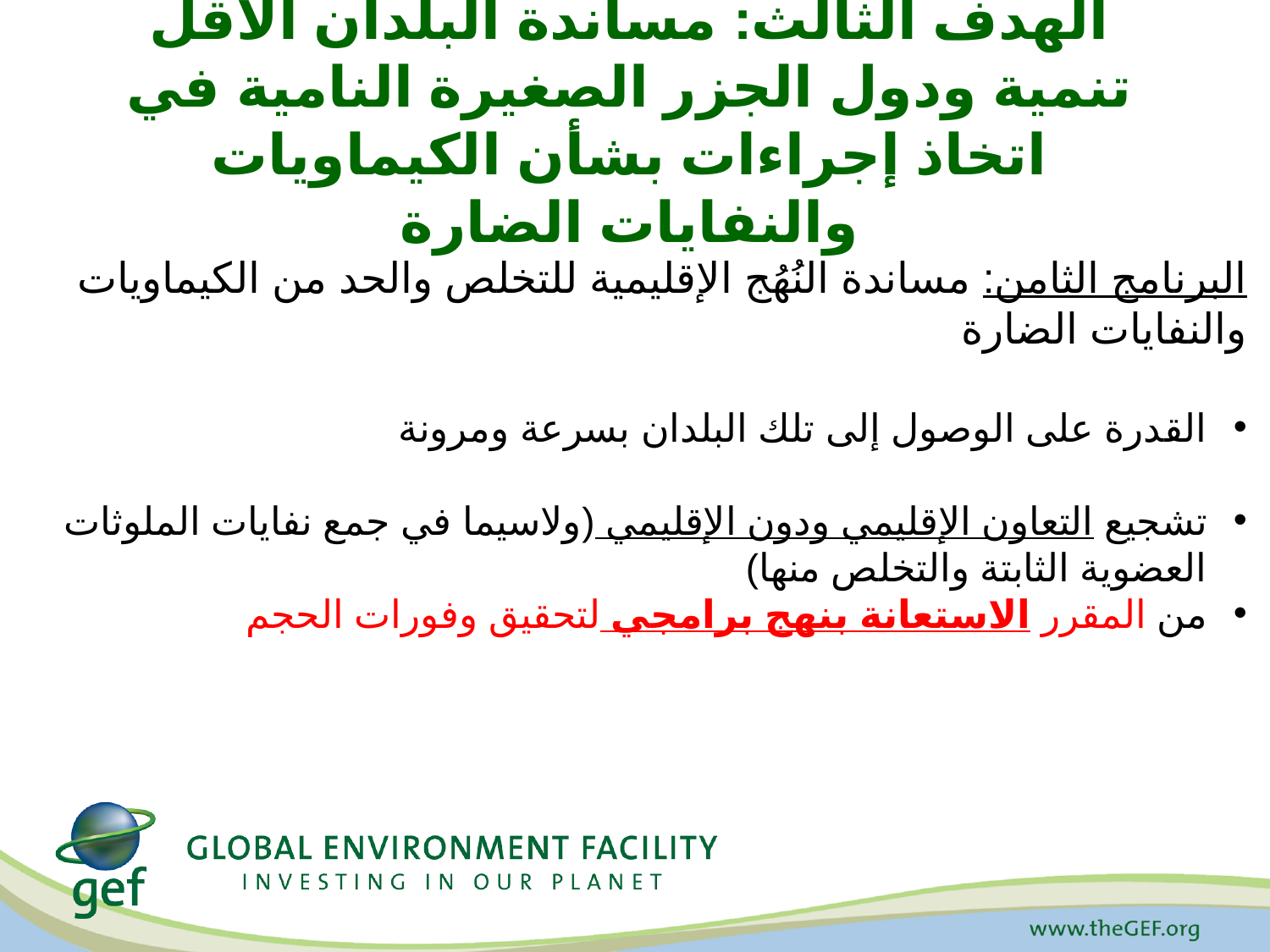

# الهدف الثالث: مساندة البلدان الأقل تنمية ودول الجزر الصغيرة النامية في اتخاذ إجراءات بشأن الكيماويات والنفايات الضارة

البرنامج الثامن: مساندة النُهُج الإقليمية للتخلص والحد من الكيماويات والنفايات الضارة
القدرة على الوصول إلى تلك البلدان بسرعة ومرونة

تشجيع التعاون الإقليمي ودون الإقليمي (ولاسيما في جمع نفايات الملوثات العضوية الثابتة والتخلص منها)
من المقرر الاستعانة بنهج برامجي لتحقيق وفورات الحجم